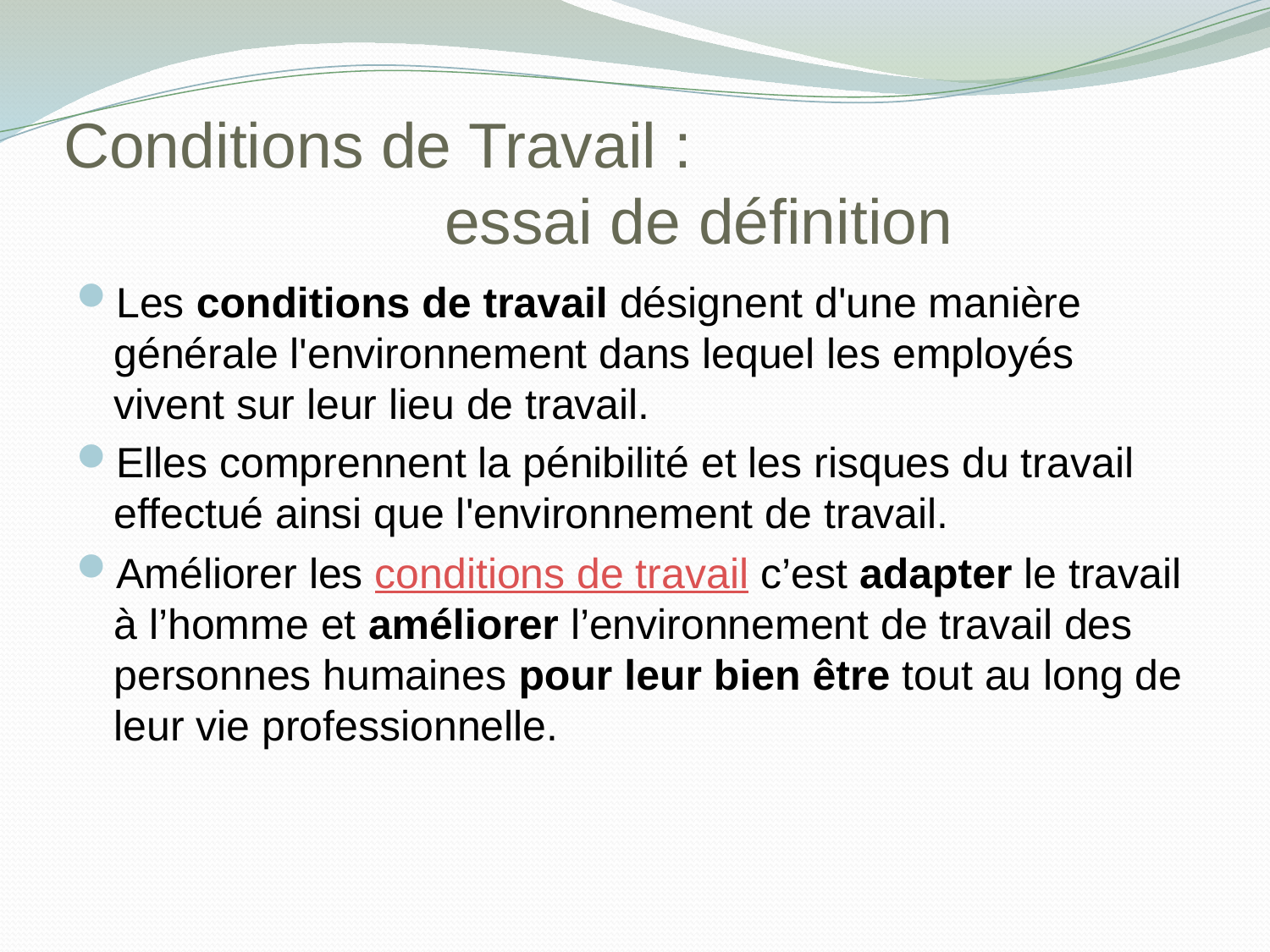

# Conditions de Travail : essai de définition
Les conditions de travail désignent d'une manière générale l'environnement dans lequel les employés vivent sur leur lieu de travail.
Elles comprennent la pénibilité et les risques du travail effectué ainsi que l'environnement de travail.
Améliorer les conditions de travail c’est adapter le travail à l’homme et améliorer l’environnement de travail des personnes humaines pour leur bien être tout au long de leur vie professionnelle.